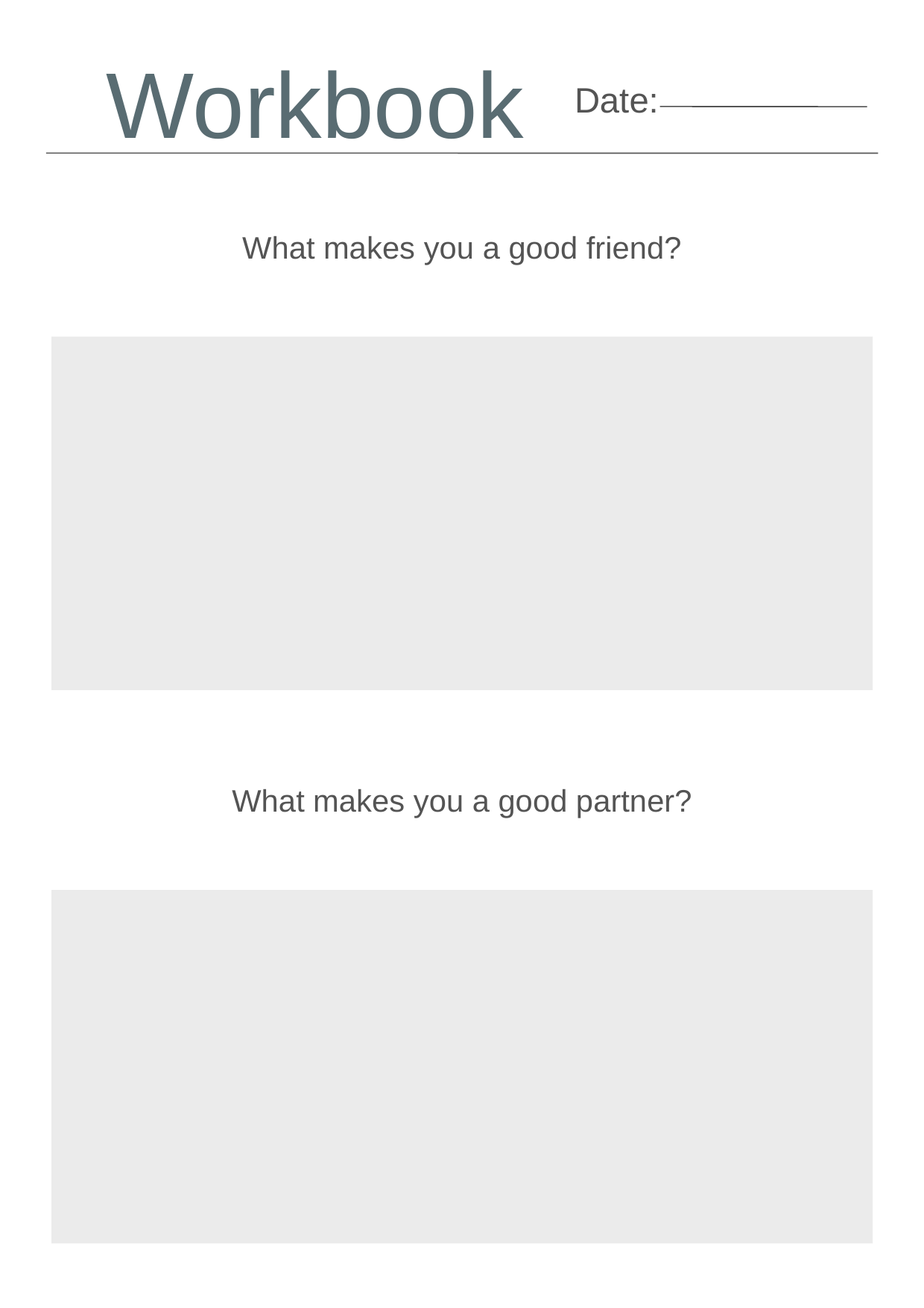

Workbook
Date:

What makes you a good friend?

What makes you a good partner?